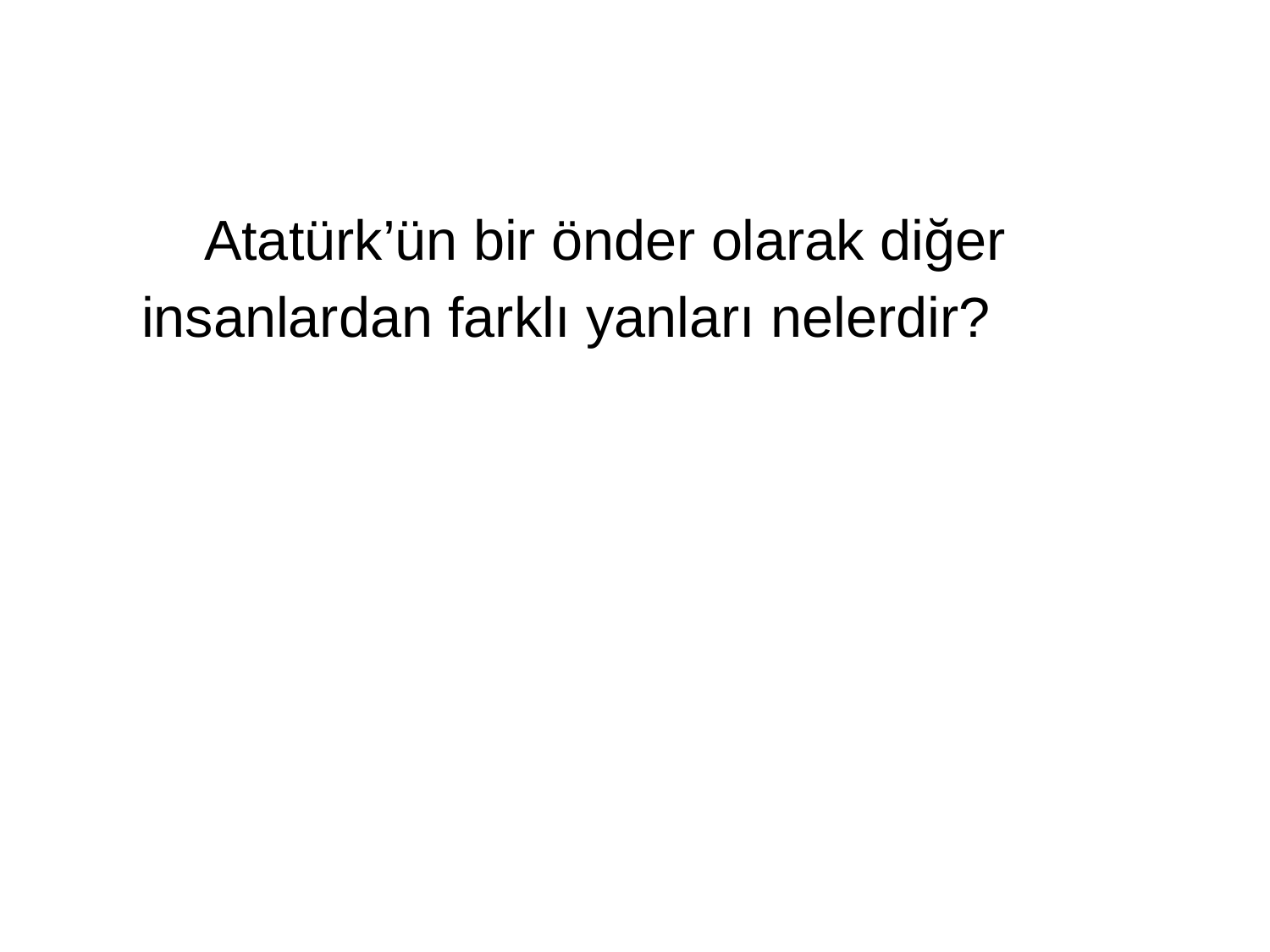

Atatürk’ün bir önder olarak diğer insanlardan farklı yanları nelerdir?